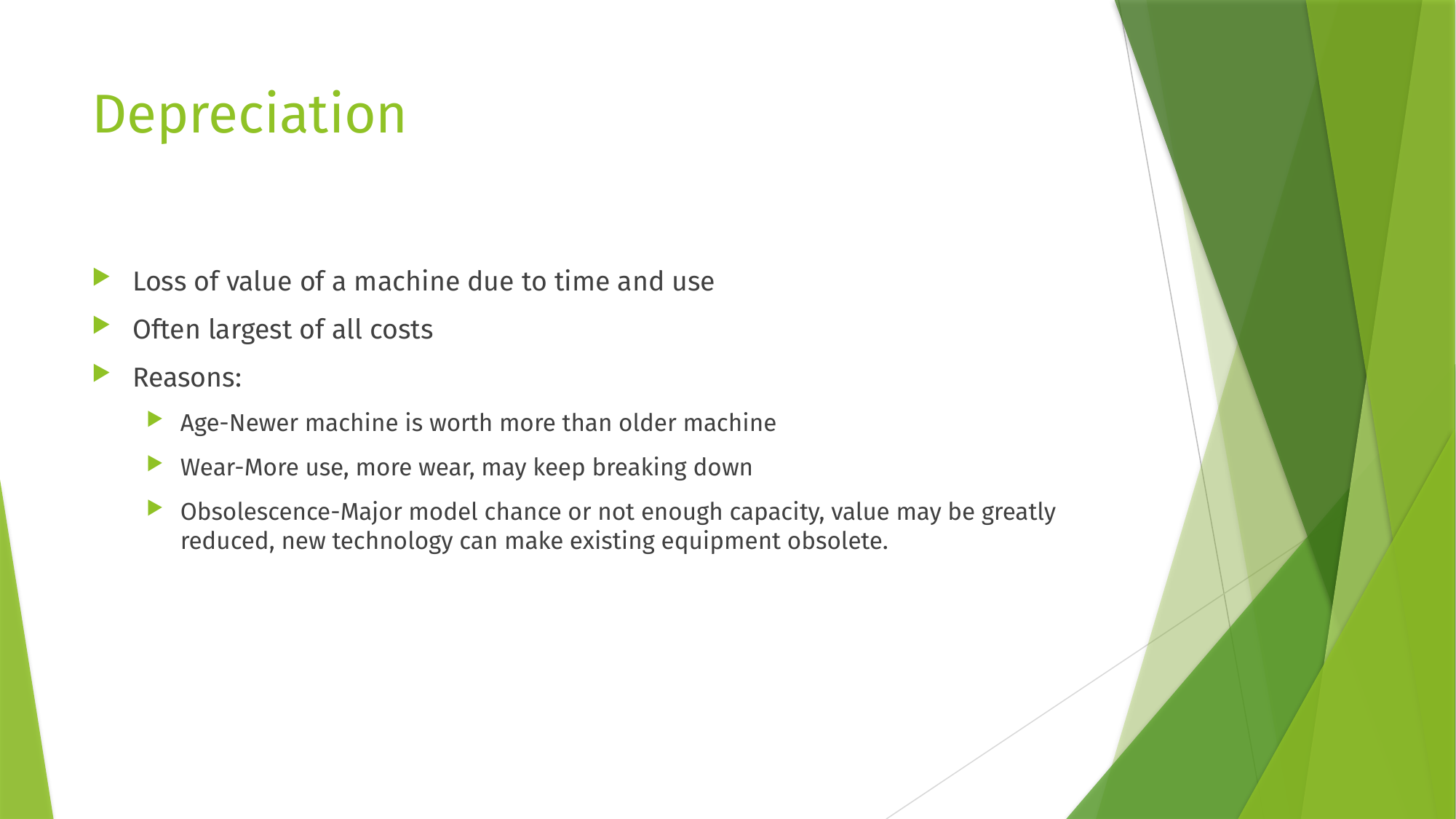

# Depreciation
Loss of value of a machine due to time and use
Often largest of all costs
Reasons:
Age-Newer machine is worth more than older machine
Wear-More use, more wear, may keep breaking down
Obsolescence-Major model chance or not enough capacity, value may be greatly reduced, new technology can make existing equipment obsolete.